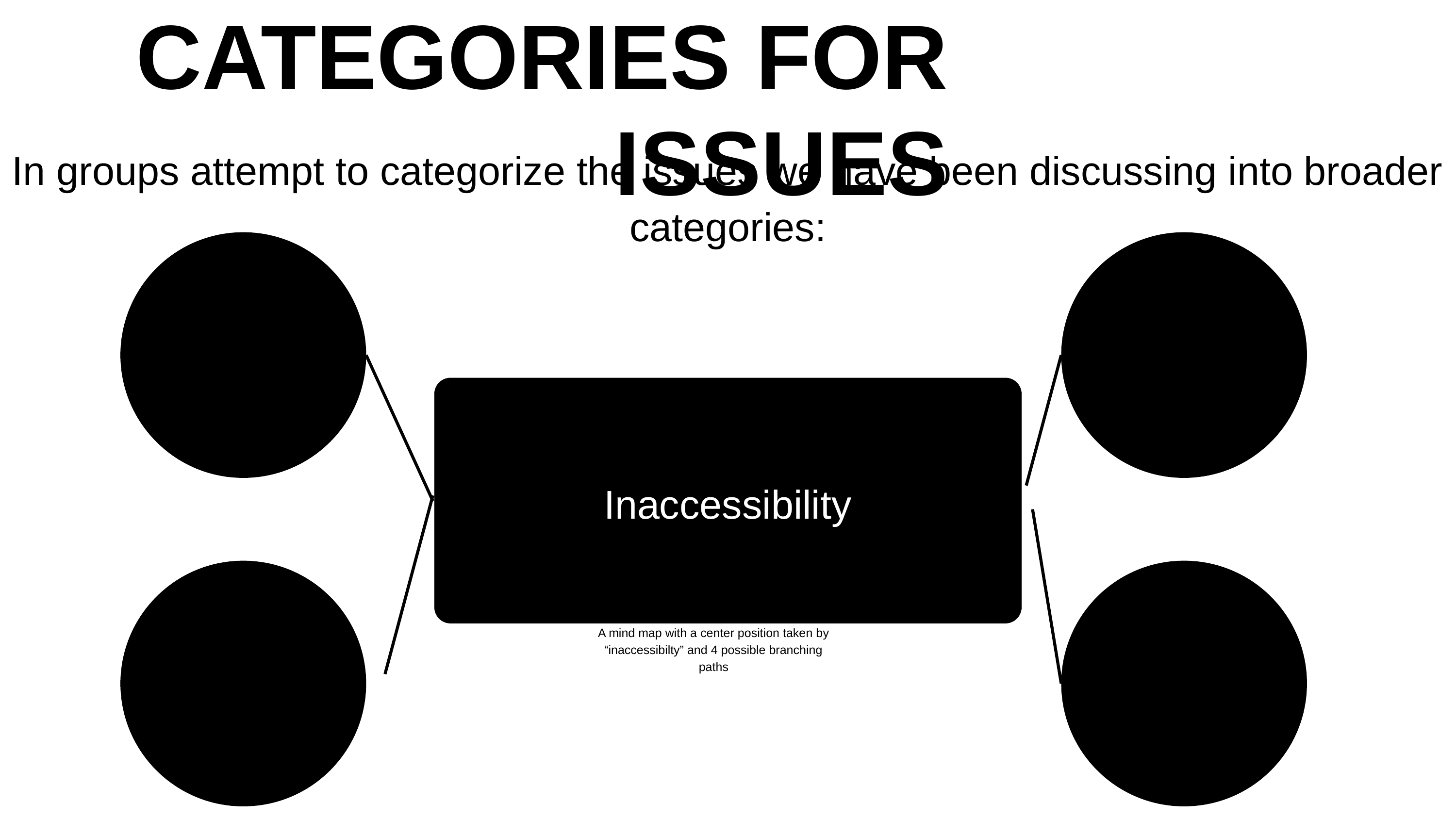

CATEGORIES FOR ISSUES
In groups attempt to categorize the issues we have been discussing into broader categories:

Inaccessibility

A mind map with a center position taken by “inaccessibilty” and 4 possible branching paths